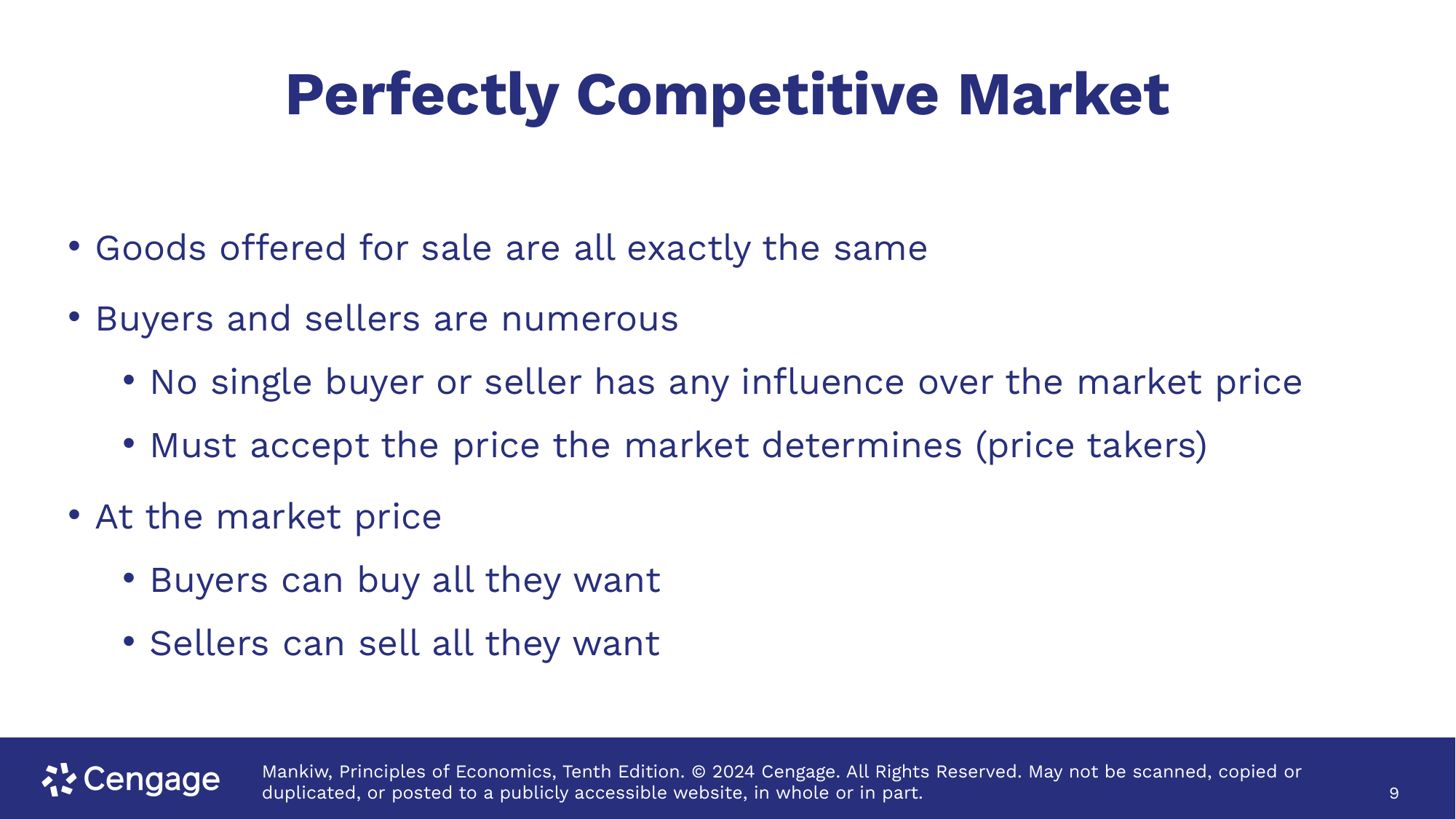

# Perfectly Competitive Market
Goods offered for sale are all exactly the same
Buyers and sellers are numerous
No single buyer or seller has any influence over the market price
Must accept the price the market determines (price takers)
At the market price
Buyers can buy all they want
Sellers can sell all they want